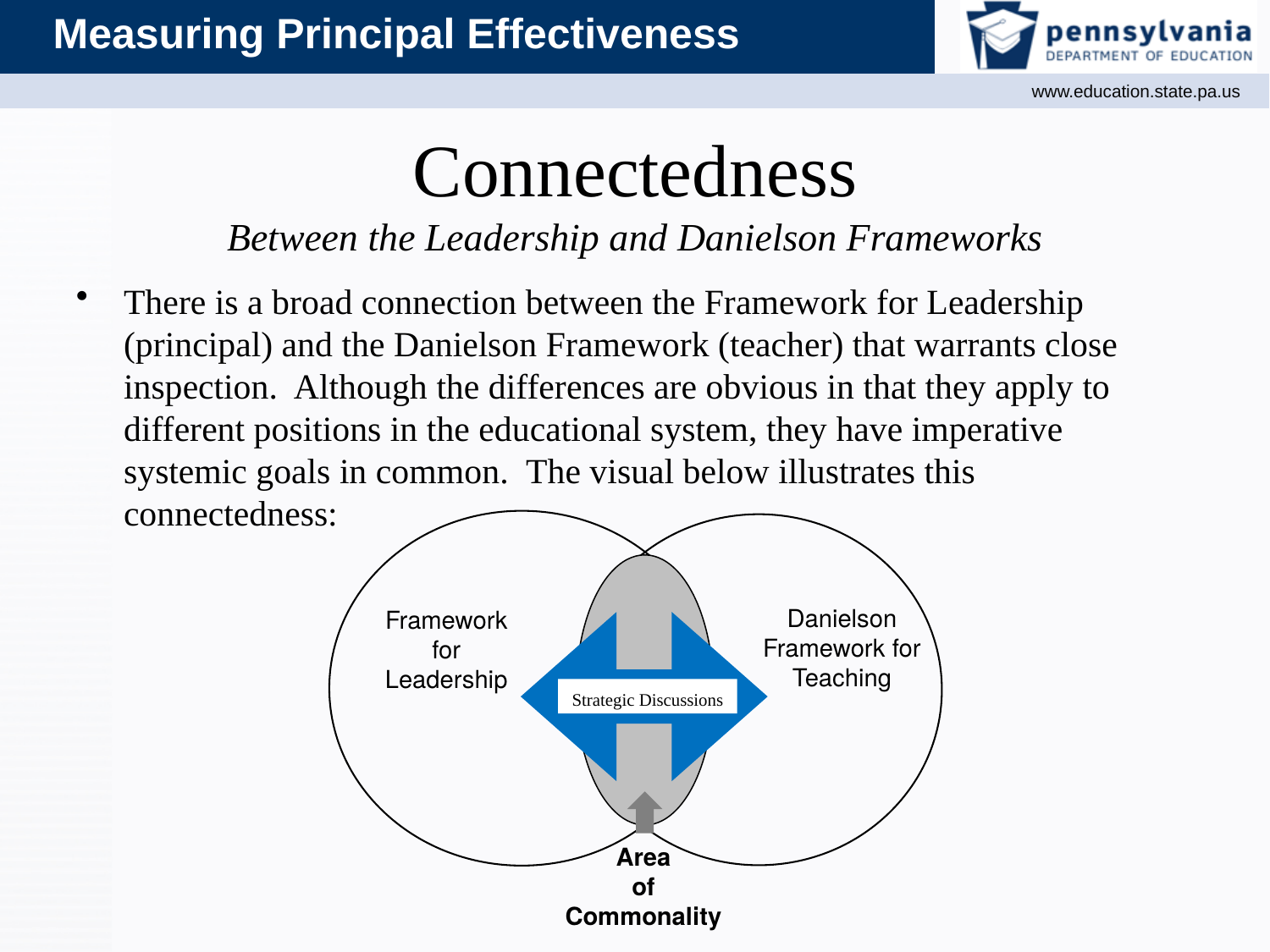

# Connectedness Between the Leadership and Danielson Frameworks
There is a broad connection between the Framework for Leadership (principal) and the Danielson Framework (teacher) that warrants close inspection.  Although the differences are obvious in that they apply to different positions in the educational system, they have imperative systemic goals in common.  The visual below illustrates this connectedness:

Danielson Framework for Teaching
Framework for Leadership

Strategic Discussions

Area
 of
Commonality